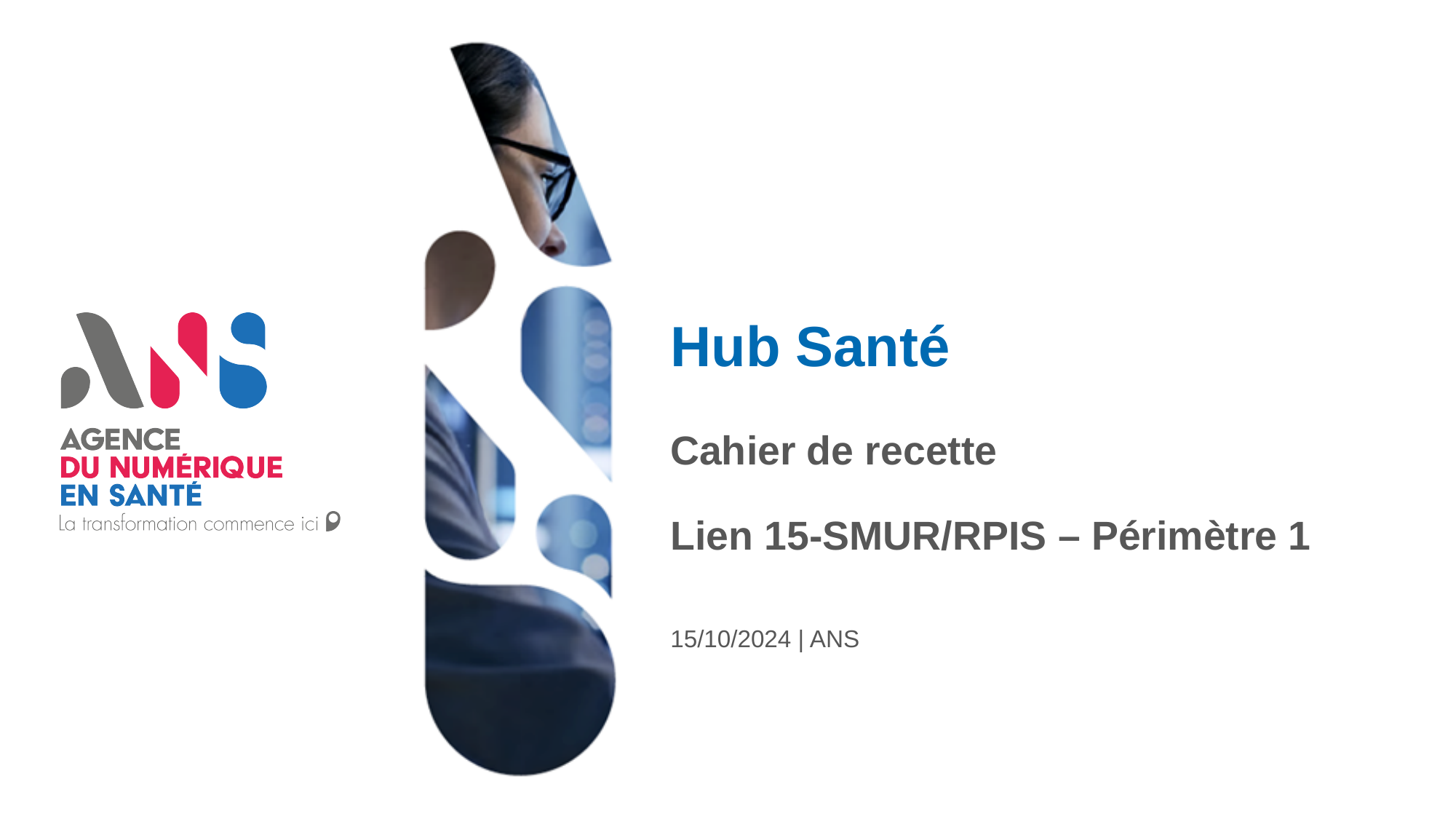

# Hub Santé
Cahier de recette
Lien 15-SMUR/RPIS – Périmètre 1
15/10/2024 | ANS